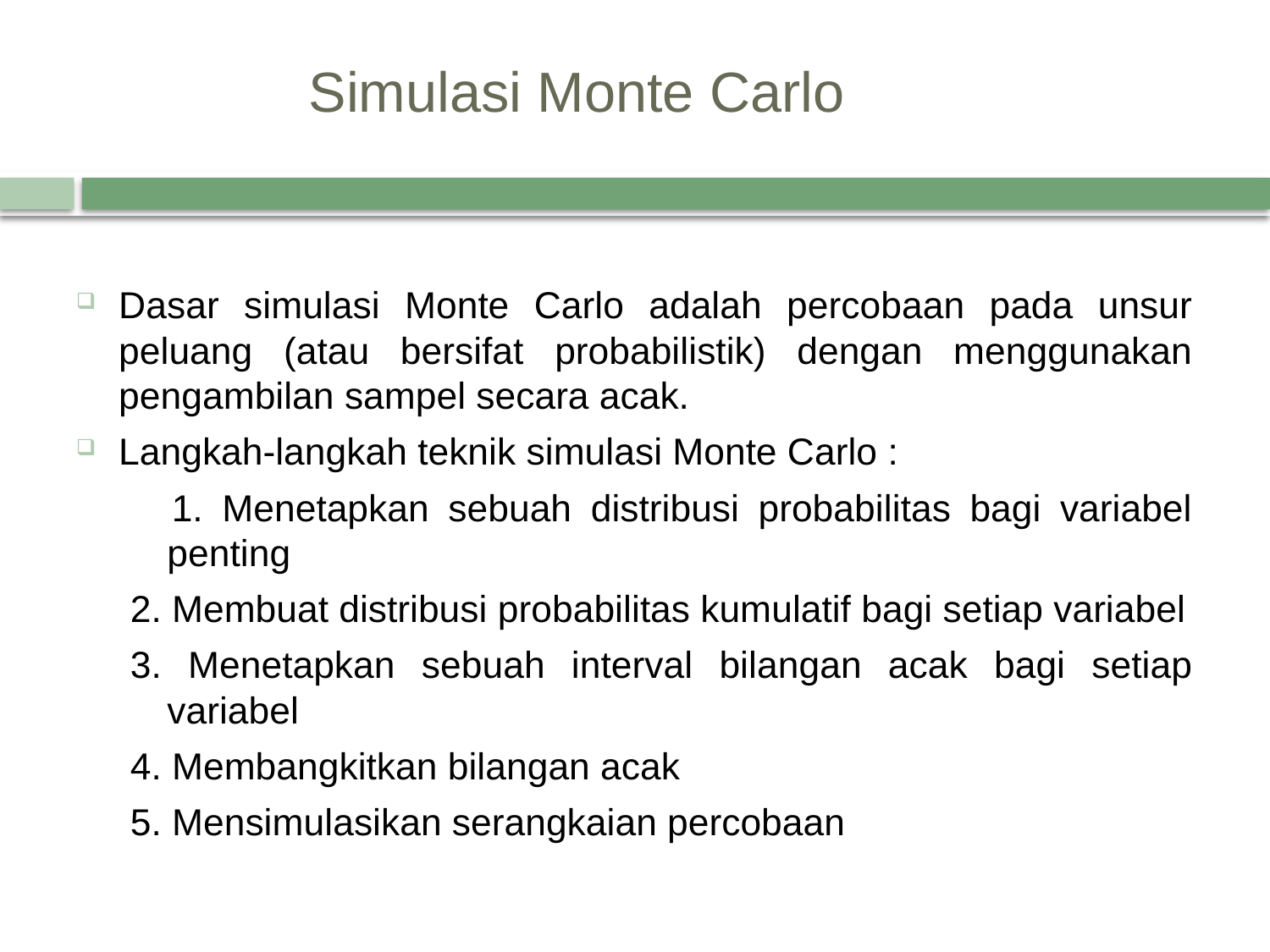

# Simulasi Monte Carlo
Dasar simulasi Monte Carlo adalah percobaan pada unsur peluang (atau bersifat probabilistik) dengan menggunakan pengambilan sampel secara acak.
Langkah-langkah teknik simulasi Monte Carlo :
     1. Menetapkan sebuah distribusi probabilitas bagi variabel penting
2. Membuat distribusi probabilitas kumulatif bagi setiap variabel
3. Menetapkan sebuah interval bilangan acak bagi setiap variabel
4. Membangkitkan bilangan acak
5. Mensimulasikan serangkaian percobaan